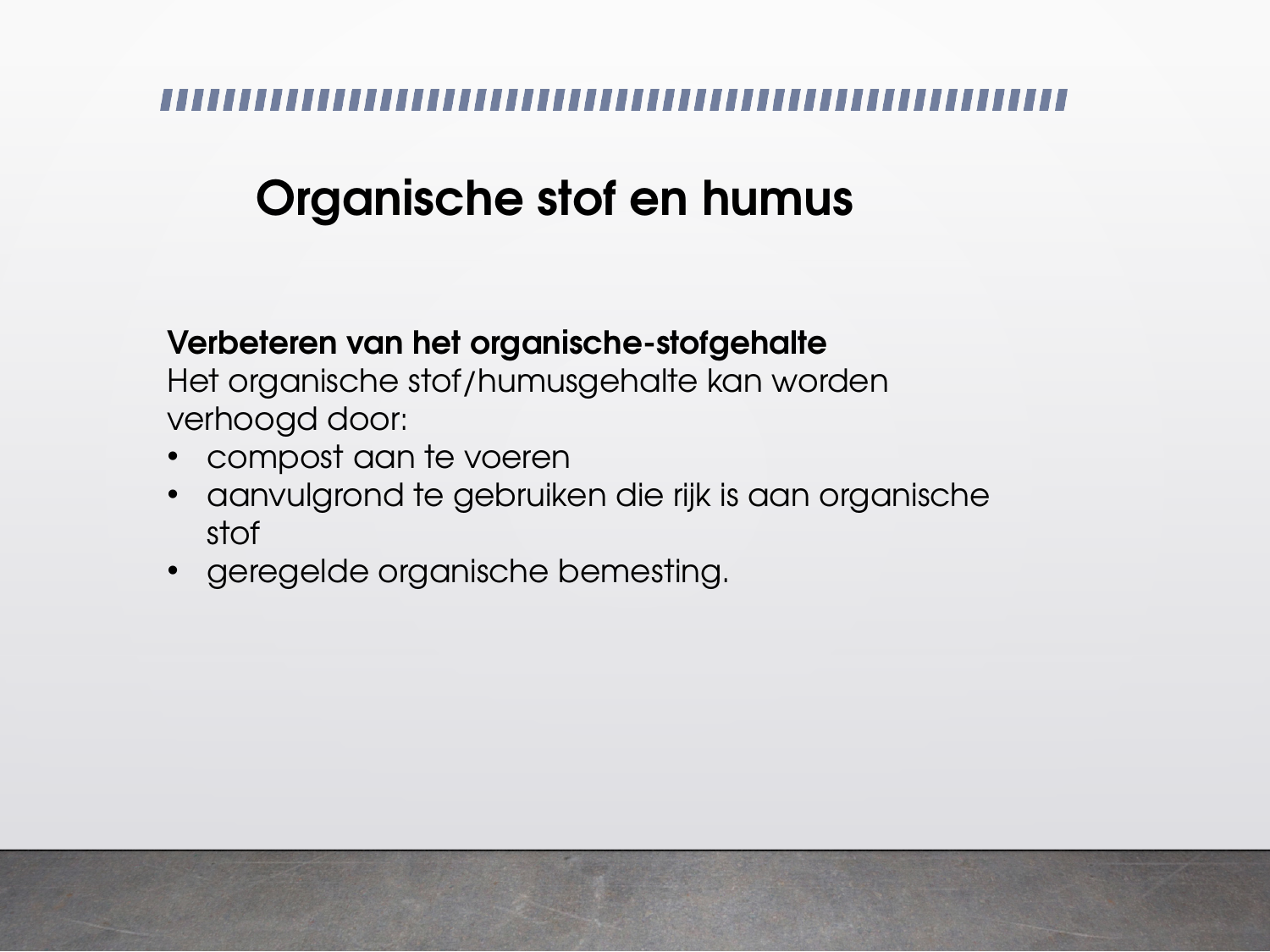

# Organische stof en humus
Verbeteren van het organische-stofgehalte
Het organische stof/humusgehalte kan worden verhoogd door:
compost aan te voeren
aanvulgrond te gebruiken die rijk is aan organische stof
geregelde organische bemesting.